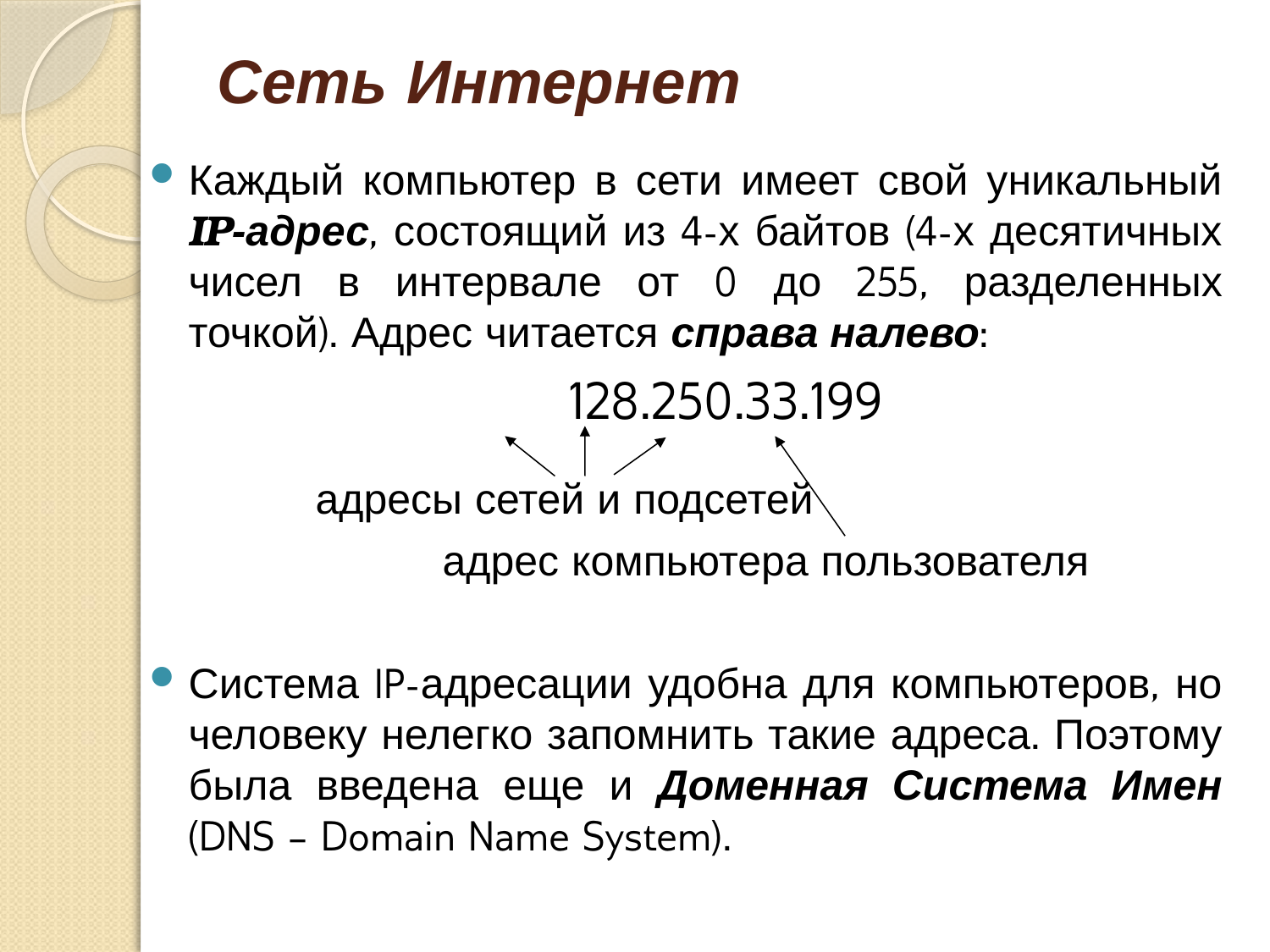

# Сеть Интернет
Каждый компьютер в сети имеет свой уникальный IP-адрес, состоящий из 4-х байтов (4-х десятичных чисел в интервале от 0 до 255, разделенных точкой). Адрес читается справа налево:
				128.250.33.199

		адресы сетей и подсетей
			адрес компьютера пользователя

Система IP-адресации удобна для компьютеров, но человеку нелегко запомнить такие адреса. Поэтому была введена еще и Доменная Система Имен (DNS – Domain Name System).